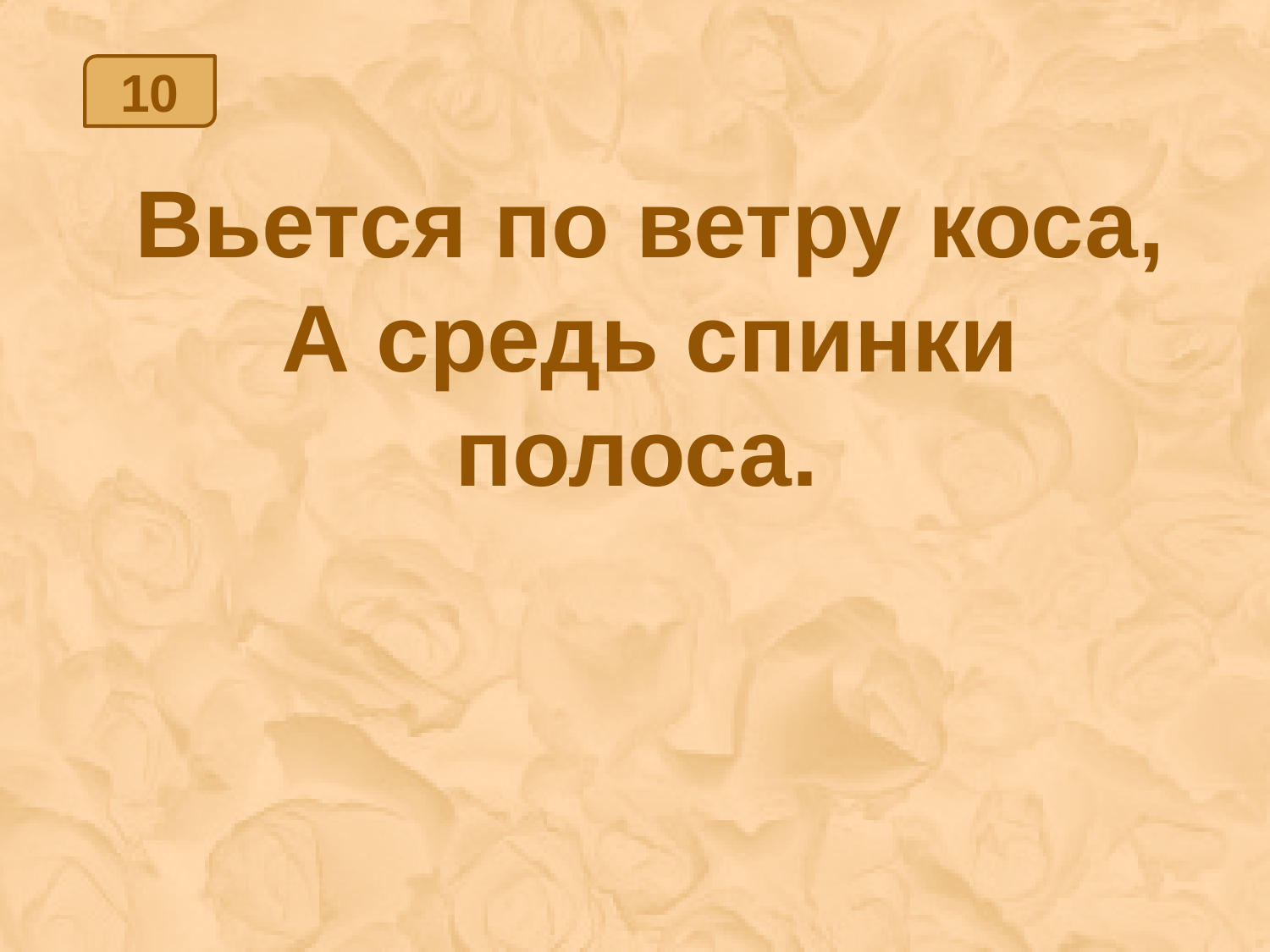

10
Вьется по ветру коса,
А средь спинки полоса.